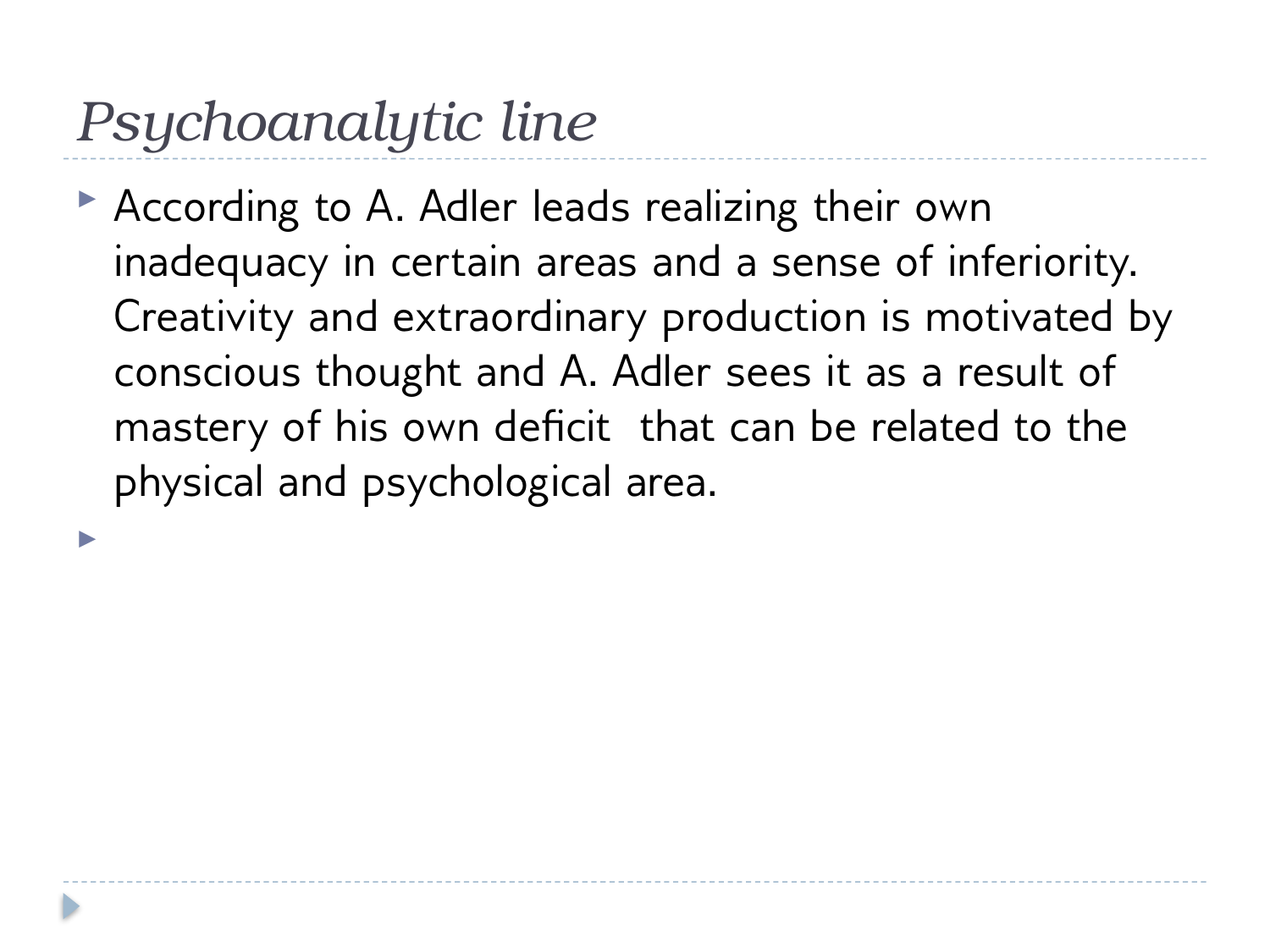

# Psychoanalytic line
According to A. Adler leads realizing their own inadequacy in certain areas and a sense of inferiority. Creativity and extraordinary production is motivated by conscious thought and A. Adler sees it as a result of mastery of his own deficit  that can be related to the physical and psychological area.